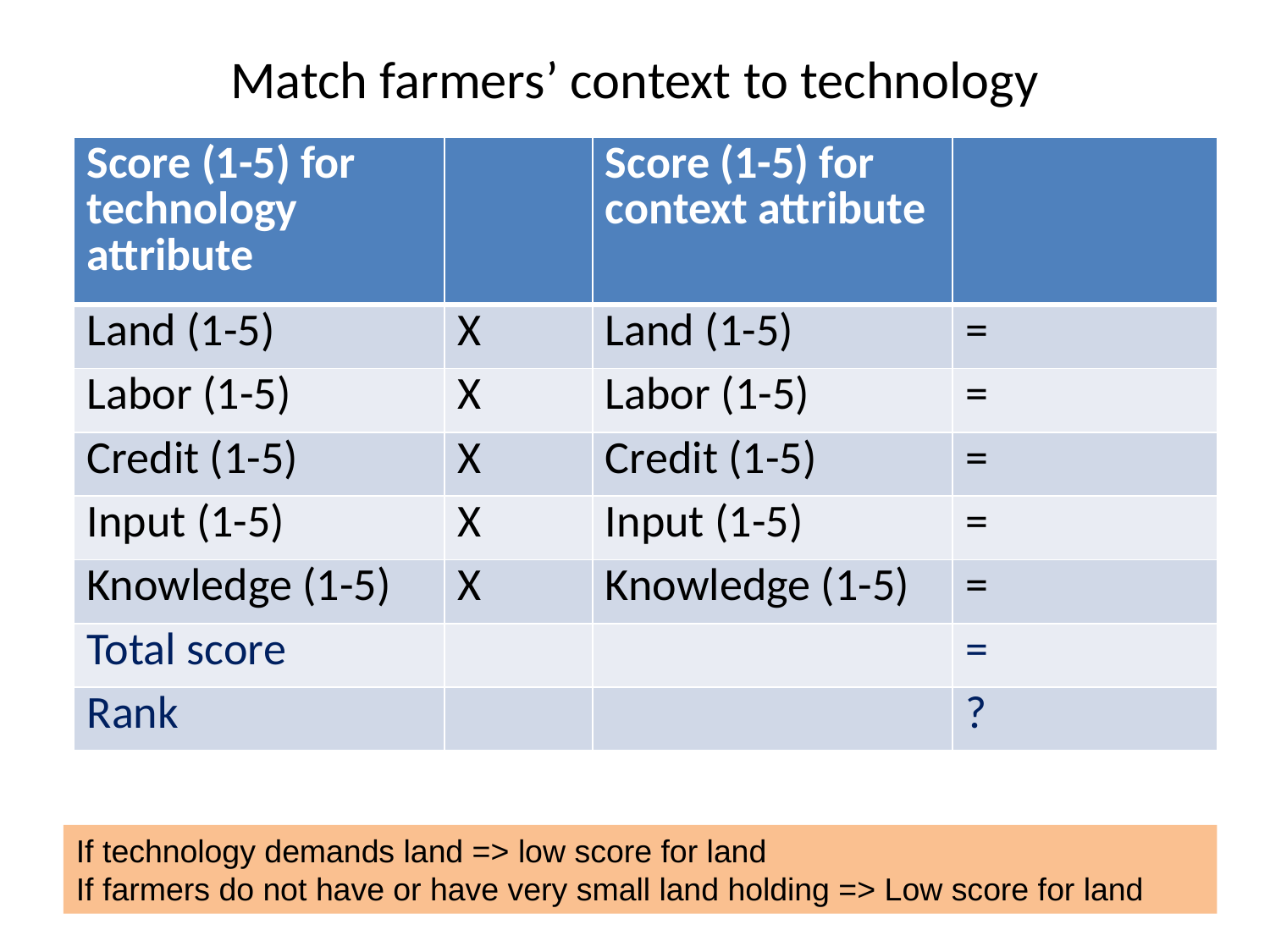

# Match farmers’ context to technology
| Score (1-5) for technology attribute |  | Score (1-5) for context attribute |  |
| --- | --- | --- | --- |
| Land (1-5) | X | Land (1-5) | = |
| Labor (1-5) | X | Labor (1-5) | = |
| Credit (1-5) | X | Credit (1-5) | = |
| Input (1-5) | X | Input (1-5) | = |
| Knowledge (1-5) | X | Knowledge (1-5) | = |
| Total score |  |  | = |
| Rank |  |  | ? |
If technology demands land => low score for land
If farmers do not have or have very small land holding => Low score for land